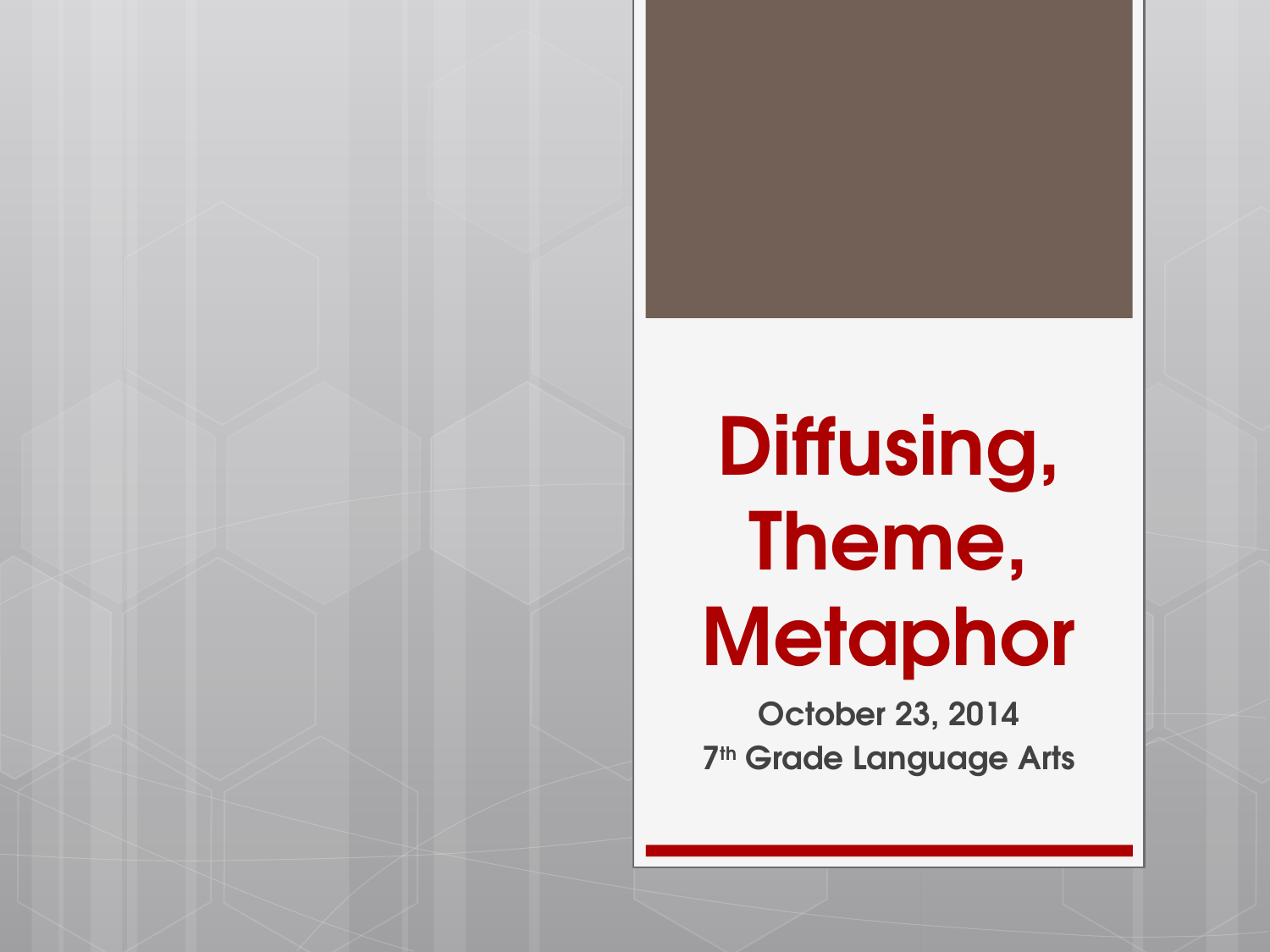

# Diffusing, Theme, Metaphor
October 23, 2014
7th Grade Language Arts